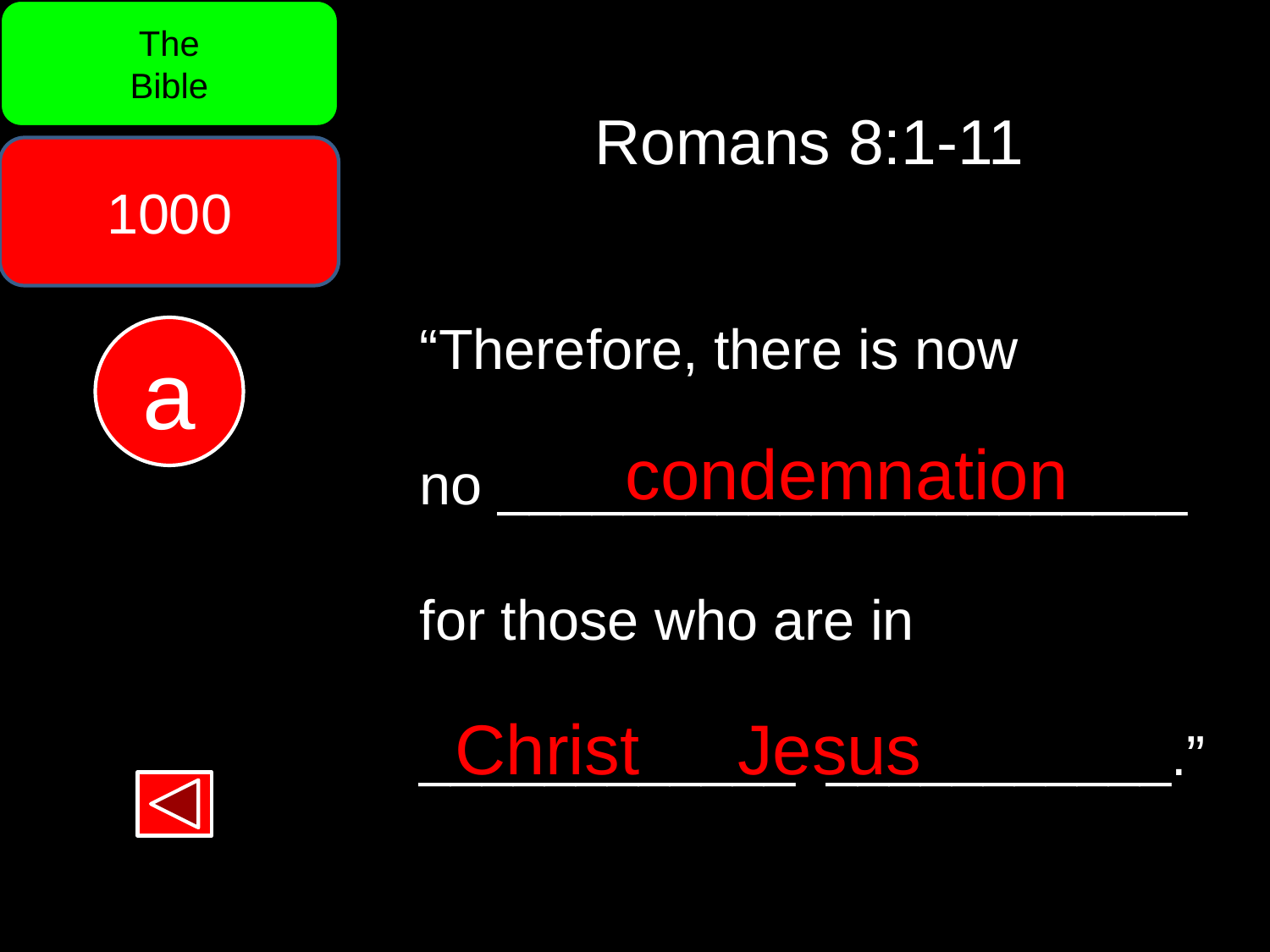

The
Bible
Romans 8:1-11
1000
“Therefore, there is now

no ______________________

for those who are in

____________  ___________.”
a
condemnation
 Christ     Jesus